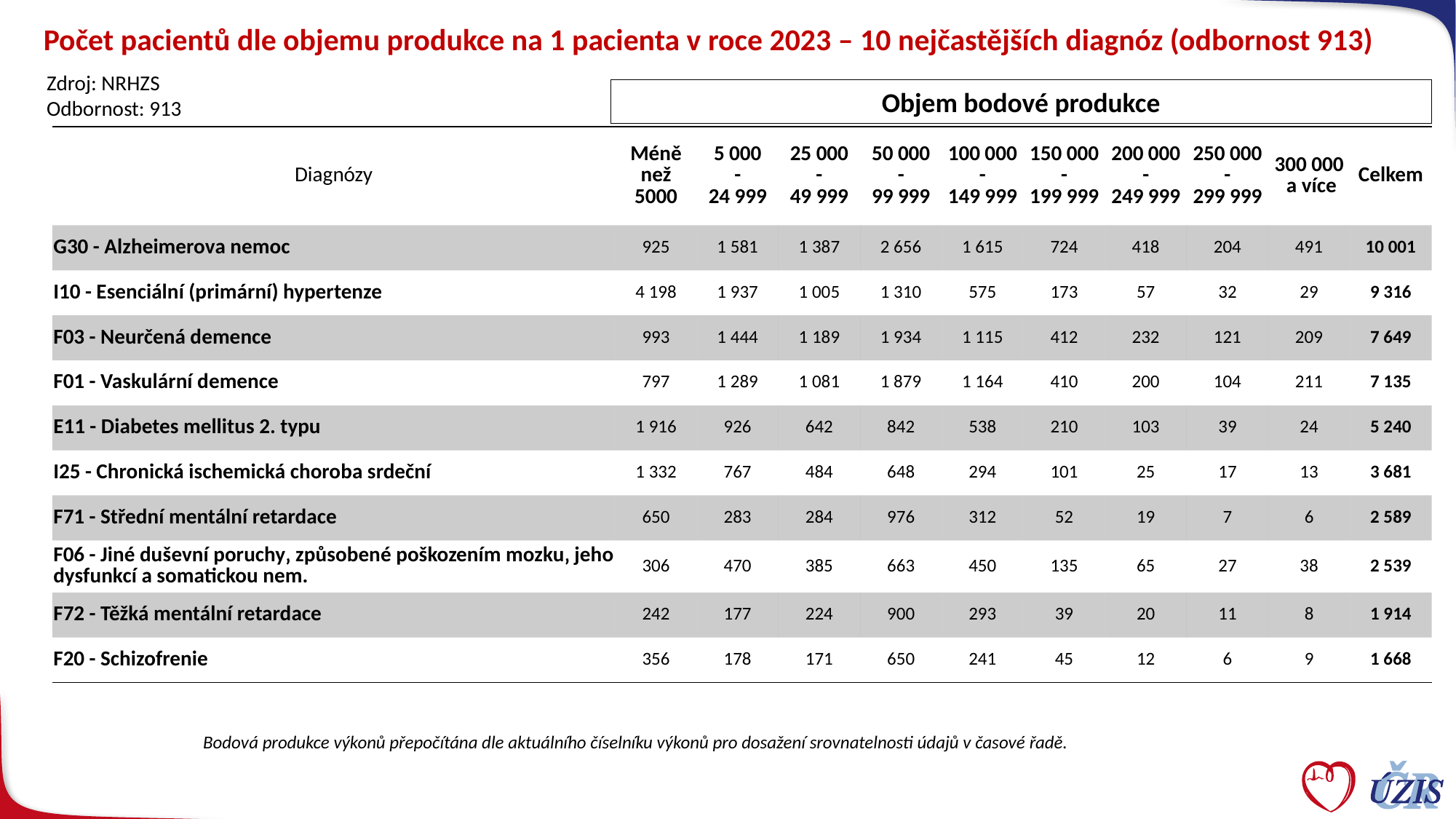

# Počet pacientů dle objemu produkce na 1 pacienta v roce 2023 – 10 nejčastějších diagnóz (odbornost 913)
Zdroj: NRHZS
Odbornost: 913
Objem bodové produkce
| Diagnózy | Méně než 5000 | 5 000 - 24 999 | 25 000 - 49 999 | 50 000 - 99 999 | 100 000 - 149 999 | 150 000 - 199 999 | 200 000 - 249 999 | 250 000 - 299 999 | 300 000 a více | Celkem |
| --- | --- | --- | --- | --- | --- | --- | --- | --- | --- | --- |
| G30 - Alzheimerova nemoc | 925 | 1 581 | 1 387 | 2 656 | 1 615 | 724 | 418 | 204 | 491 | 10 001 |
| I10 - Esenciální (primární) hypertenze | 4 198 | 1 937 | 1 005 | 1 310 | 575 | 173 | 57 | 32 | 29 | 9 316 |
| F03 - Neurčená demence | 993 | 1 444 | 1 189 | 1 934 | 1 115 | 412 | 232 | 121 | 209 | 7 649 |
| F01 - Vaskulární demence | 797 | 1 289 | 1 081 | 1 879 | 1 164 | 410 | 200 | 104 | 211 | 7 135 |
| E11 - Diabetes mellitus 2. typu | 1 916 | 926 | 642 | 842 | 538 | 210 | 103 | 39 | 24 | 5 240 |
| I25 - Chronická ischemická choroba srdeční | 1 332 | 767 | 484 | 648 | 294 | 101 | 25 | 17 | 13 | 3 681 |
| F71 - Střední mentální retardace | 650 | 283 | 284 | 976 | 312 | 52 | 19 | 7 | 6 | 2 589 |
| F06 - Jiné duševní poruchy‚ způsobené poškozením mozku‚ jeho dysfunkcí a somatickou nem. | 306 | 470 | 385 | 663 | 450 | 135 | 65 | 27 | 38 | 2 539 |
| F72 - Těžká mentální retardace | 242 | 177 | 224 | 900 | 293 | 39 | 20 | 11 | 8 | 1 914 |
| F20 - Schizofrenie | 356 | 178 | 171 | 650 | 241 | 45 | 12 | 6 | 9 | 1 668 |
Bodová produkce výkonů přepočítána dle aktuálního číselníku výkonů pro dosažení srovnatelnosti údajů v časové řadě.